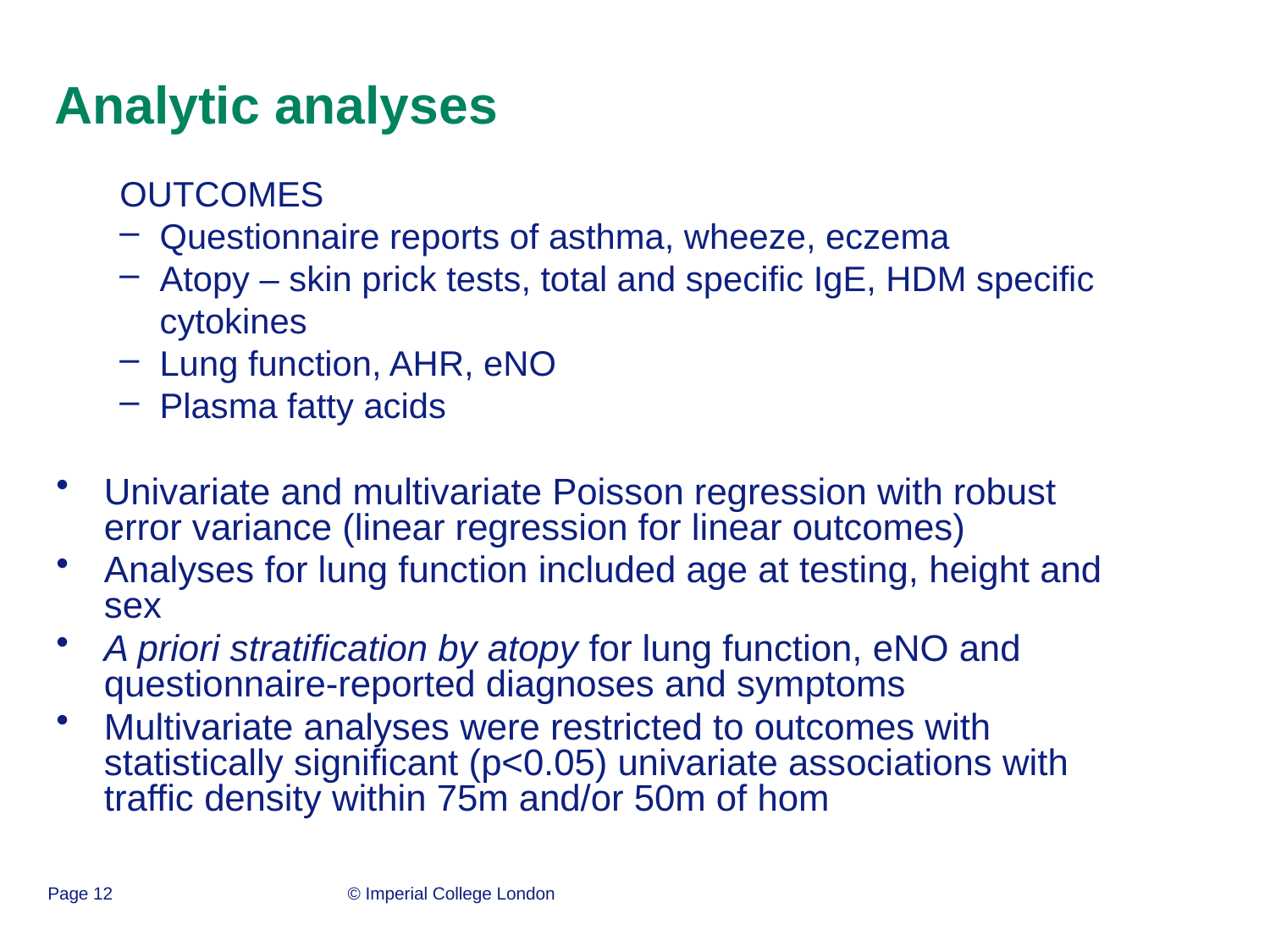

# Analytic analyses
OUTCOMES
Questionnaire reports of asthma, wheeze, eczema
Atopy – skin prick tests, total and specific IgE, HDM specific cytokines
Lung function, AHR, eNO
Plasma fatty acids

Univariate and multivariate Poisson regression with robust error variance (linear regression for linear outcomes)
Analyses for lung function included age at testing, height and sex
A priori stratification by atopy for lung function, eNO and questionnaire-reported diagnoses and symptoms
Multivariate analyses were restricted to outcomes with statistically significant (p<0.05) univariate associations with traffic density within 75m and/or 50m of hom

Page 12
© Imperial College London